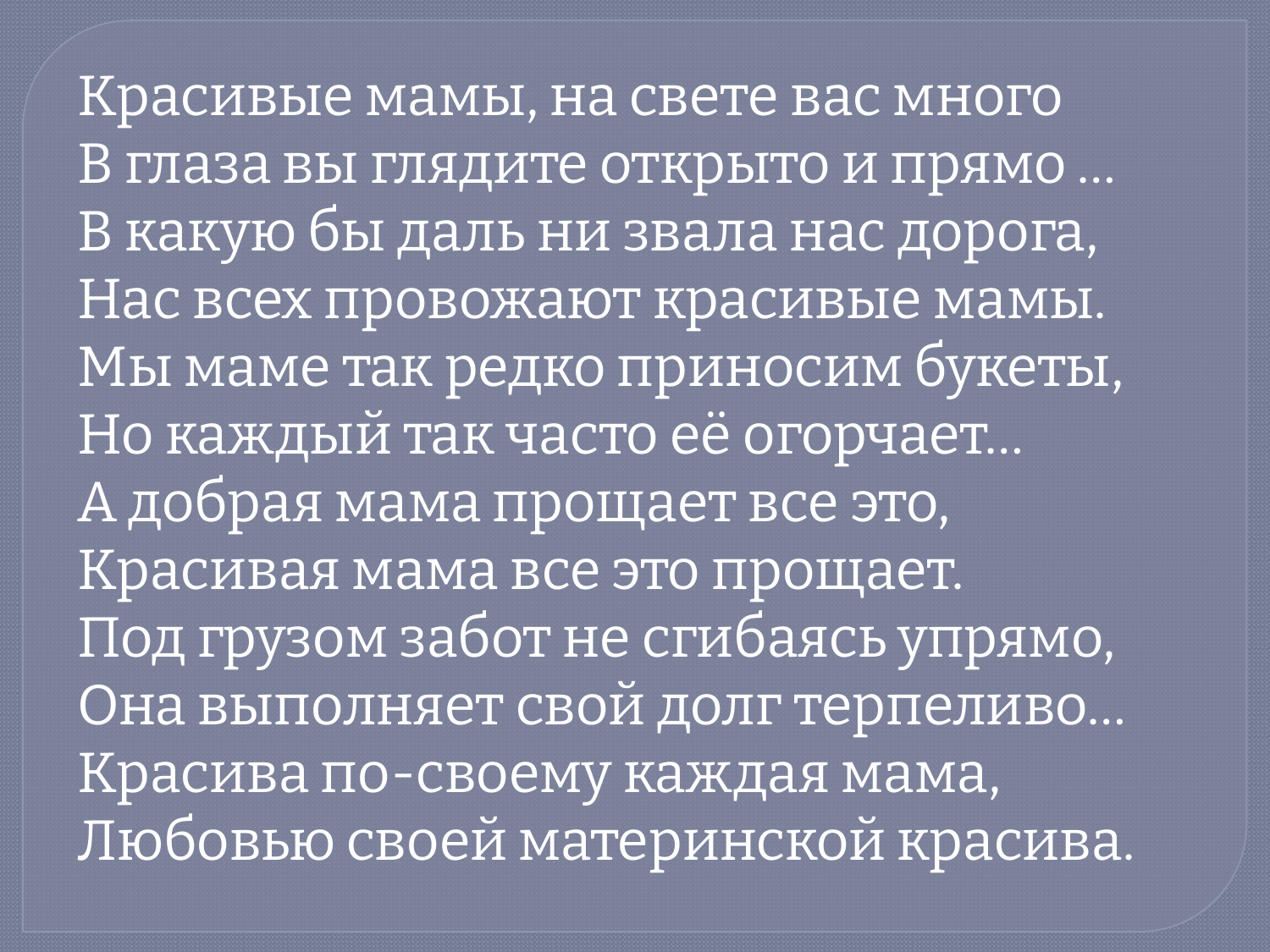

Красивые мамы, на свете вас много
В глаза вы глядите открыто и прямо …
В какую бы даль ни звала нас дорога,
Нас всех провожают красивые мамы.
Мы маме так редко приносим букеты,
Но каждый так часто её огорчает…
А добрая мама прощает все это,
Красивая мама все это прощает.
Под грузом забот не сгибаясь упрямо,
Она выполняет свой долг терпеливо…
Красива по-своему каждая мама,
Любовью своей материнской красива.